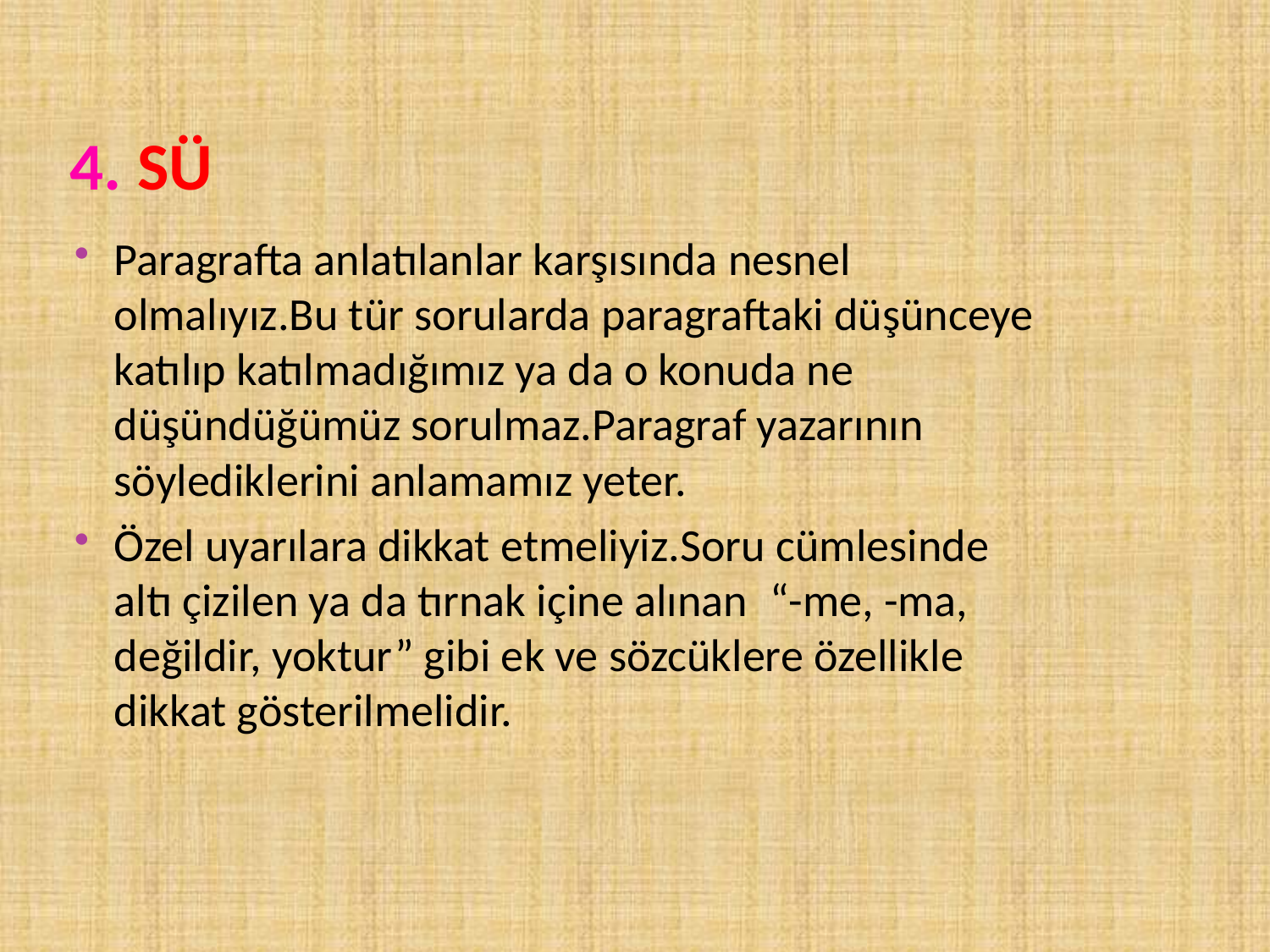

# 4. SÜ
Paragrafta anlatılanlar karşısında nesnel olmalıyız.Bu tür sorularda paragraftaki düşünceye katılıp katılmadığımız ya da o konuda ne düşündüğümüz sorulmaz.Paragraf yazarının söylediklerini anlamamız yeter.
Özel uyarılara dikkat etmeliyiz.Soru cümlesinde altı çizilen ya da tırnak içine alınan  “-me, -ma, değildir, yoktur” gibi ek ve sözcüklere özellikle dikkat gösterilmelidir.